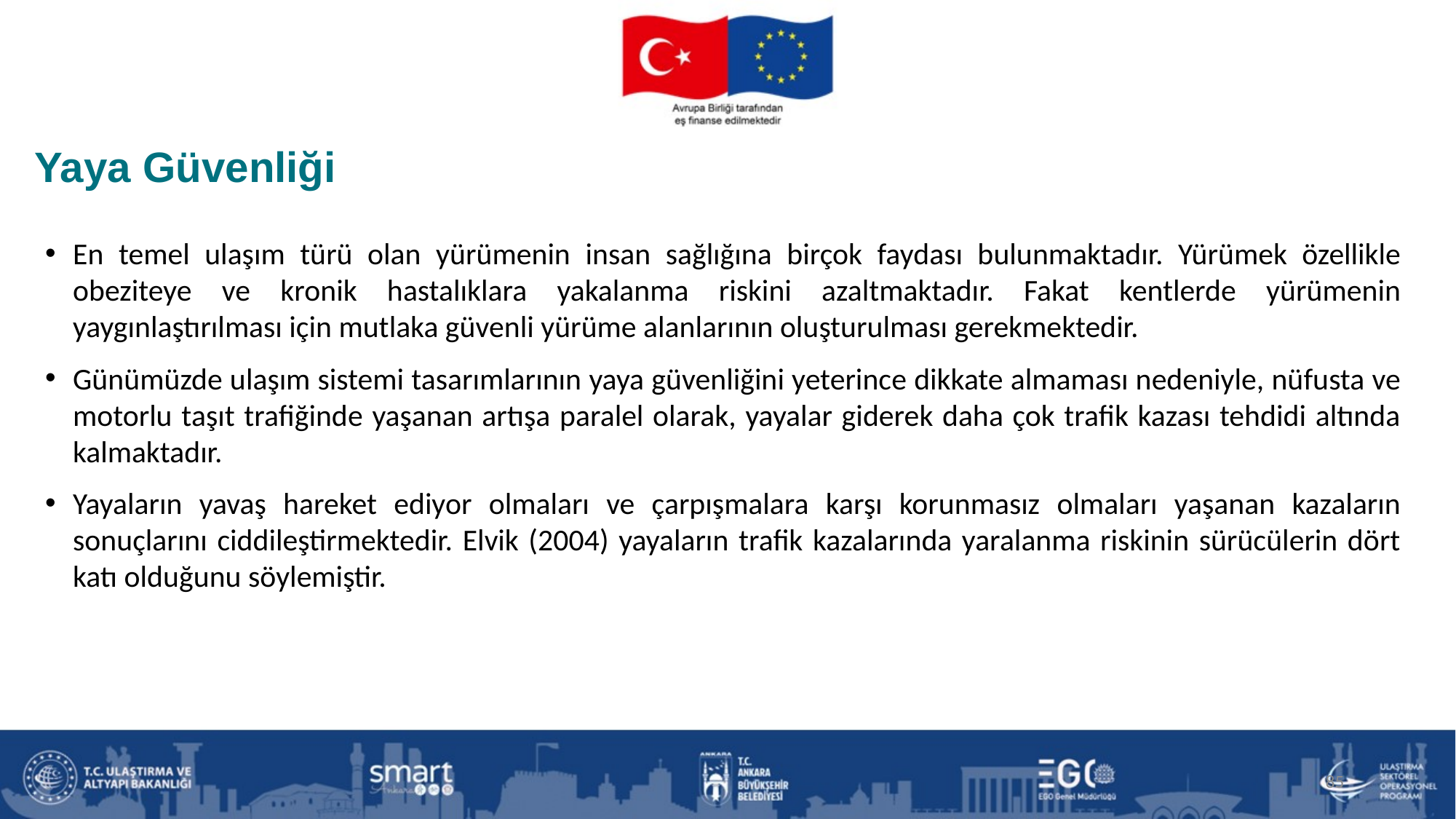

Yaya Güvenliği

En temel ulaşım türü olan yürümenin insan sağlığına birçok faydası bulunmaktadır. Yürümek özellikle obeziteye ve kronik hastalıklara yakalanma riskini azaltmaktadır. Fakat kentlerde yürümenin yaygınlaştırılması için mutlaka güvenli yürüme alanlarının oluşturulması gerekmektedir.
Günümüzde ulaşım sistemi tasarımlarının yaya güvenliğini yeterince dikkate almaması nedeniyle, nüfusta ve motorlu taşıt trafiğinde yaşanan artışa paralel olarak, yayalar giderek daha çok trafik kazası tehdidi altında kalmaktadır.
Yayaların yavaş hareket ediyor olmaları ve çarpışmalara karşı korunmasız olmaları yaşanan kazaların sonuçlarını ciddileştirmektedir. Elvik (2004) yayaların trafik kazalarında yaralanma riskinin sürücülerin dört katı olduğunu söylemiştir.

85